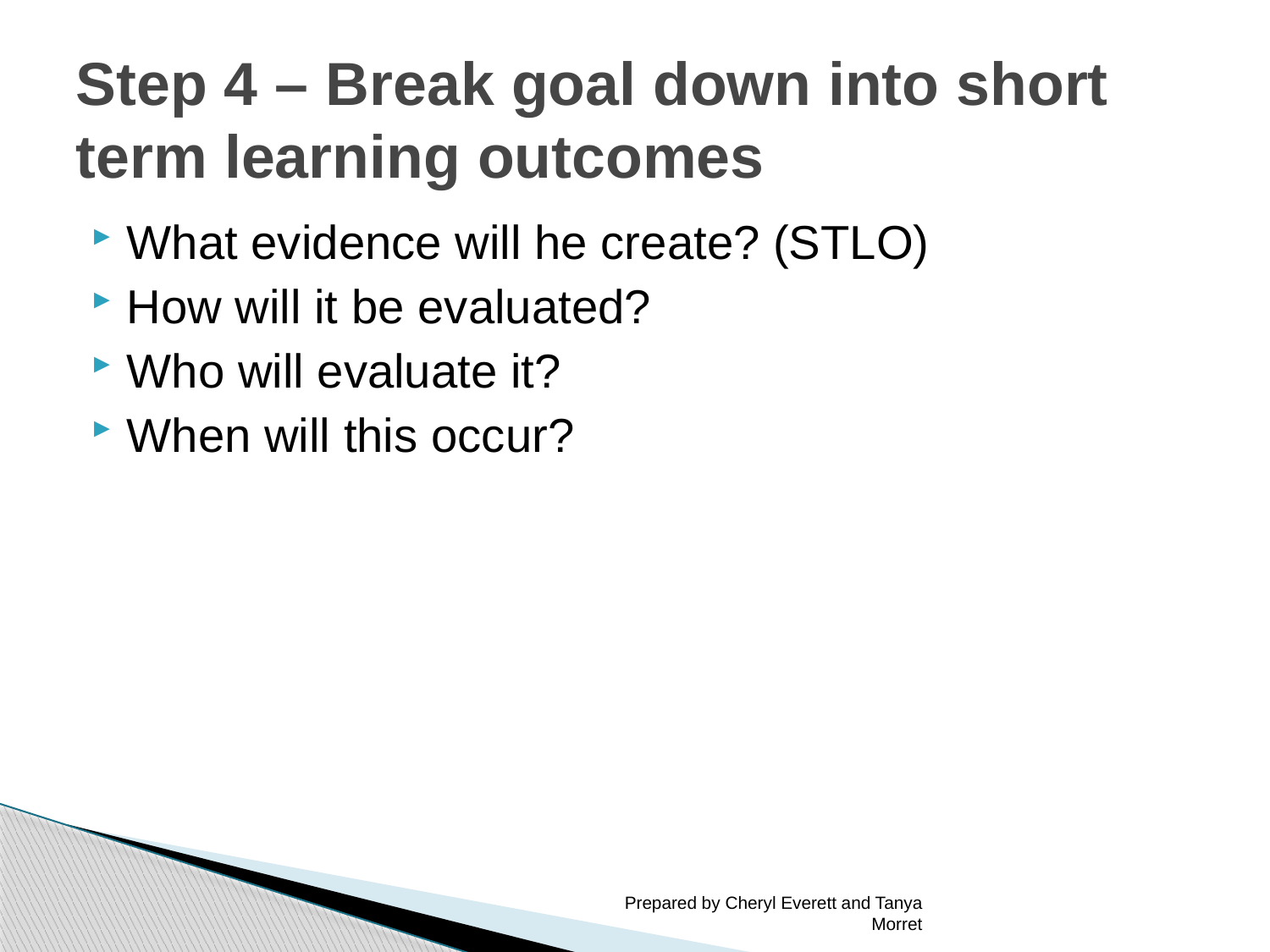

# Step 4 – Break goal down into short term learning outcomes
What evidence will he create? (STLO)
How will it be evaluated?
Who will evaluate it?
When will this occur?

Prepared by Cheryl Everett and Tanya Morret